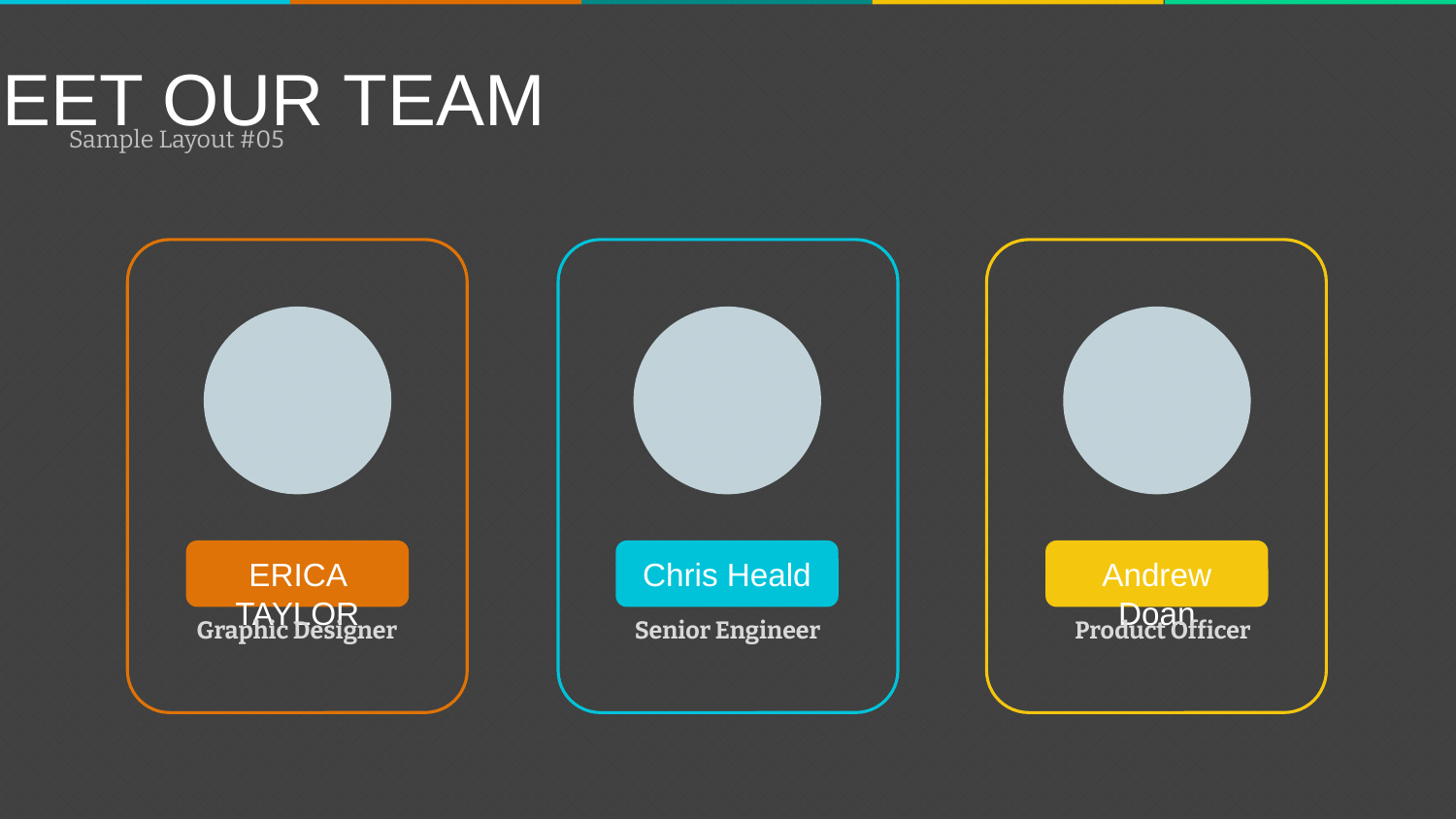

MEET OUR TEAM
Sample Layout #05

ERICA TAYLOR
Chris Heald
Andrew Doan
Graphic Designer
Senior Engineer
Product Officer